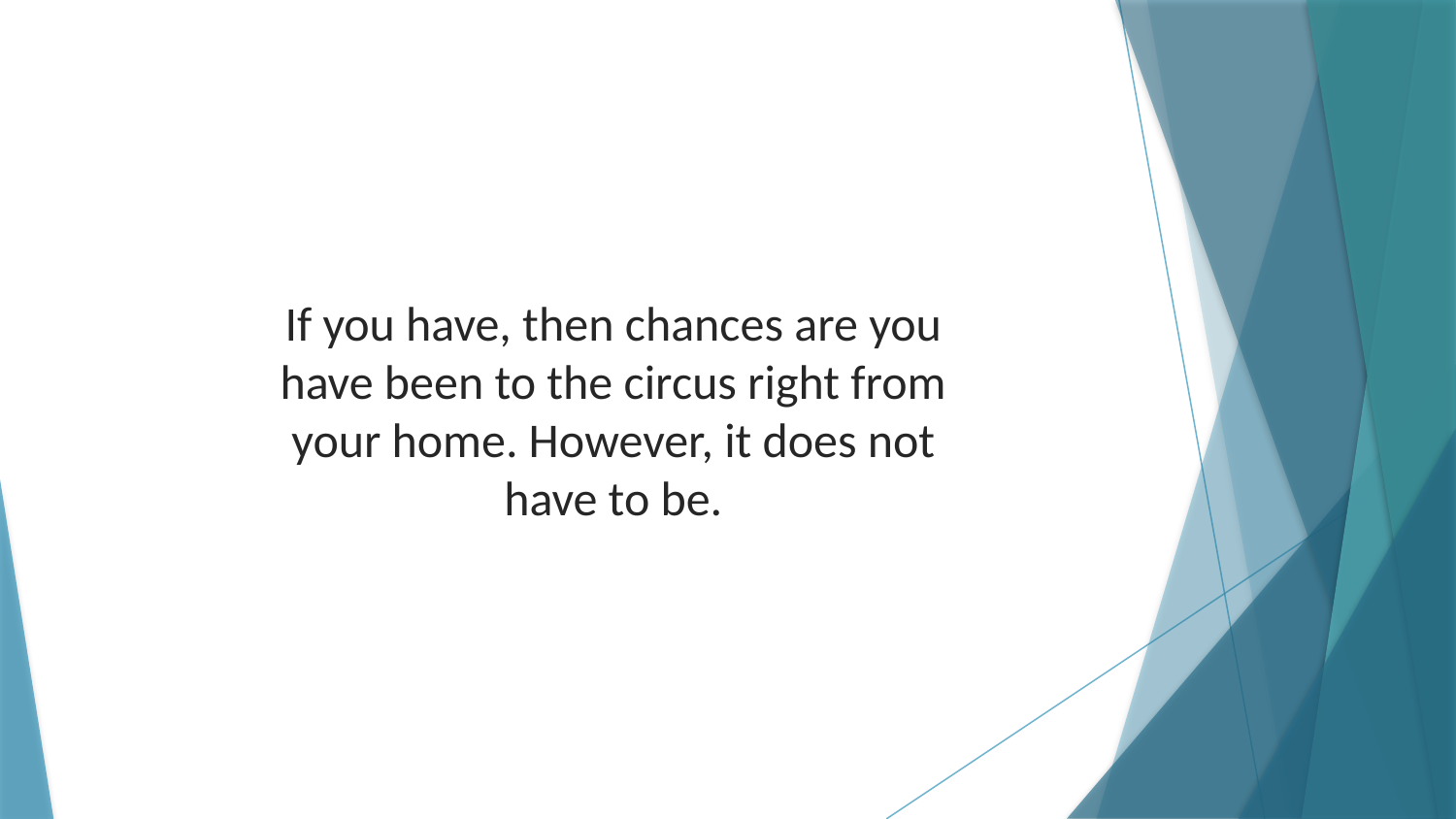

If you have, then chances are you have been to the circus right from your home. However, it does not have to be.